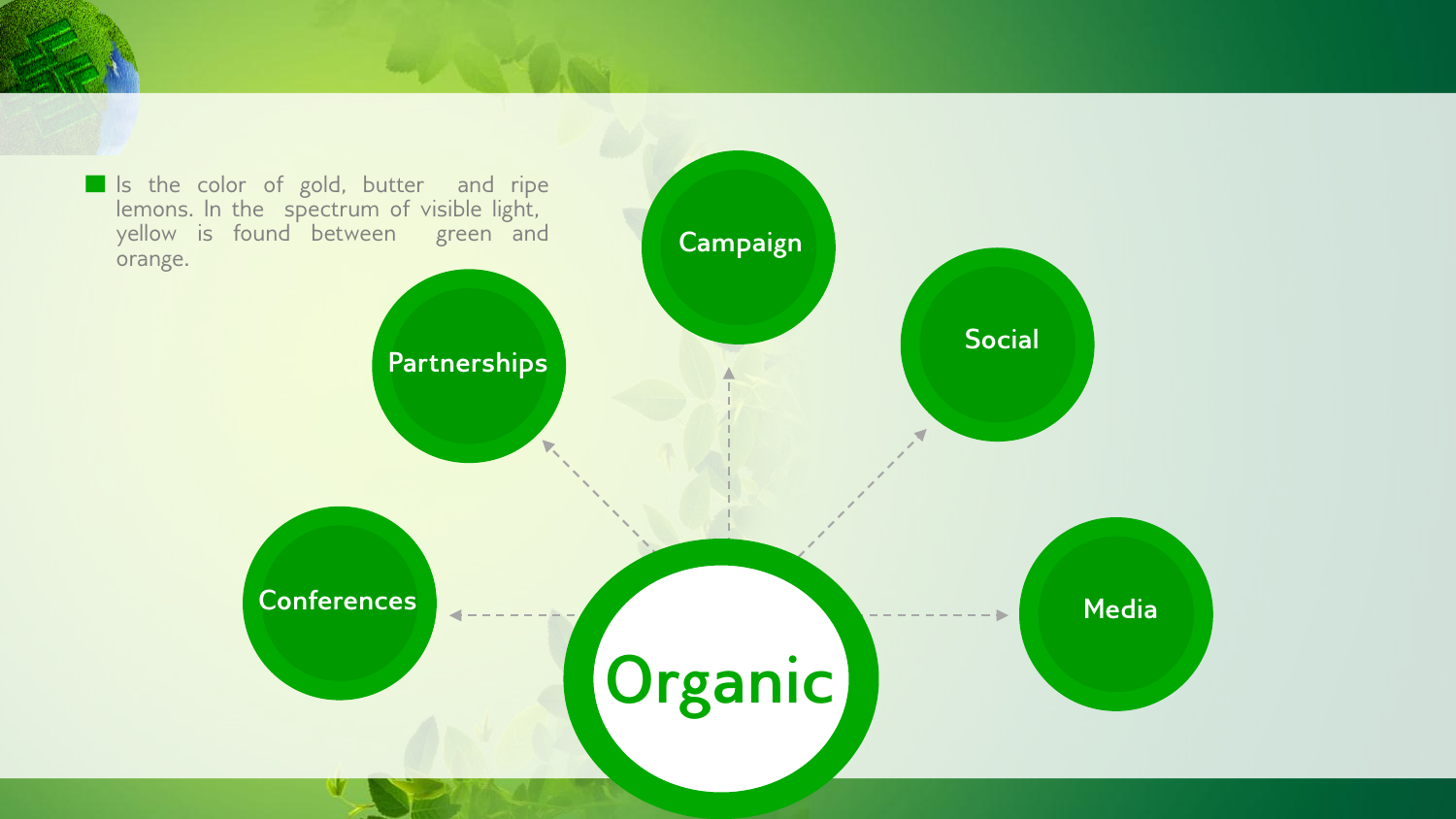

#

Is the color of gold, butter  and ripe lemons. In the  spectrum of visible light,  yellow is found between  green and orange.

Campaign

Social
Partnerships

Conferences
Media
Organic